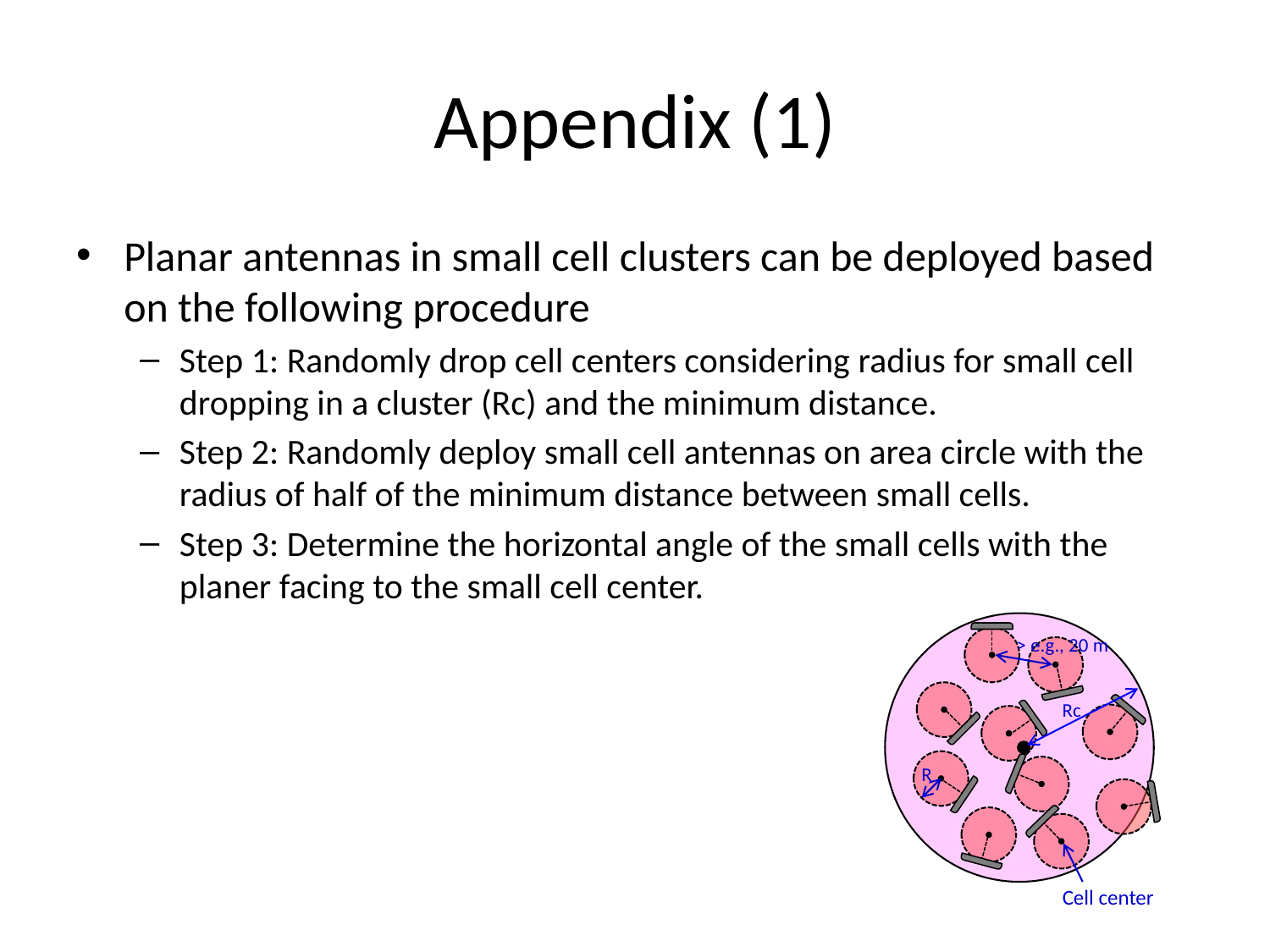

# Appendix (1)
Planar antennas in small cell clusters can be deployed based on the following procedure
Step 1: Randomly drop cell centers considering radius for small cell dropping in a cluster (Rc) and the minimum distance.
Step 2: Randomly deploy small cell antennas on area circle with the radius of half of the minimum distance between small cells.
Step 3: Determine the horizontal angle of the small cells with the planer facing to the small cell center.

> e.g., 20 m

Rc

R

Cell center